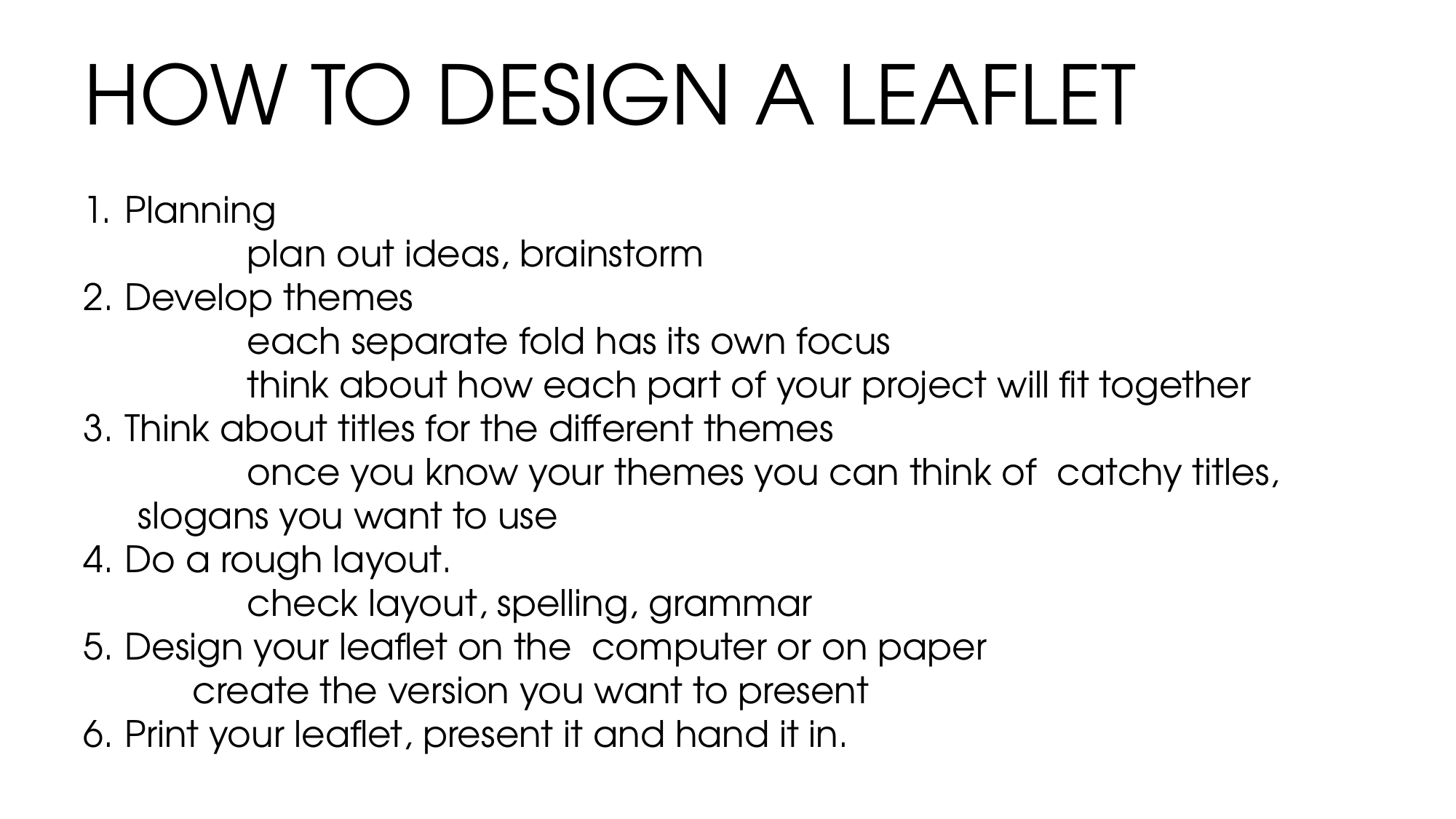

# How to design a Leaflet
Planning
	plan out ideas, brainstorm
Develop themes
	each separate fold has its own focus
	think about how each part of your project will fit together
Think about titles for the different themes
	once you know your themes you can think of  catchy titles, slogans you want to use
Do a rough layout.
	check layout, spelling, grammar
Design your leaflet on the  computer or on paper
create the version you want to present
Print your leaflet, present it and hand it in.

	.